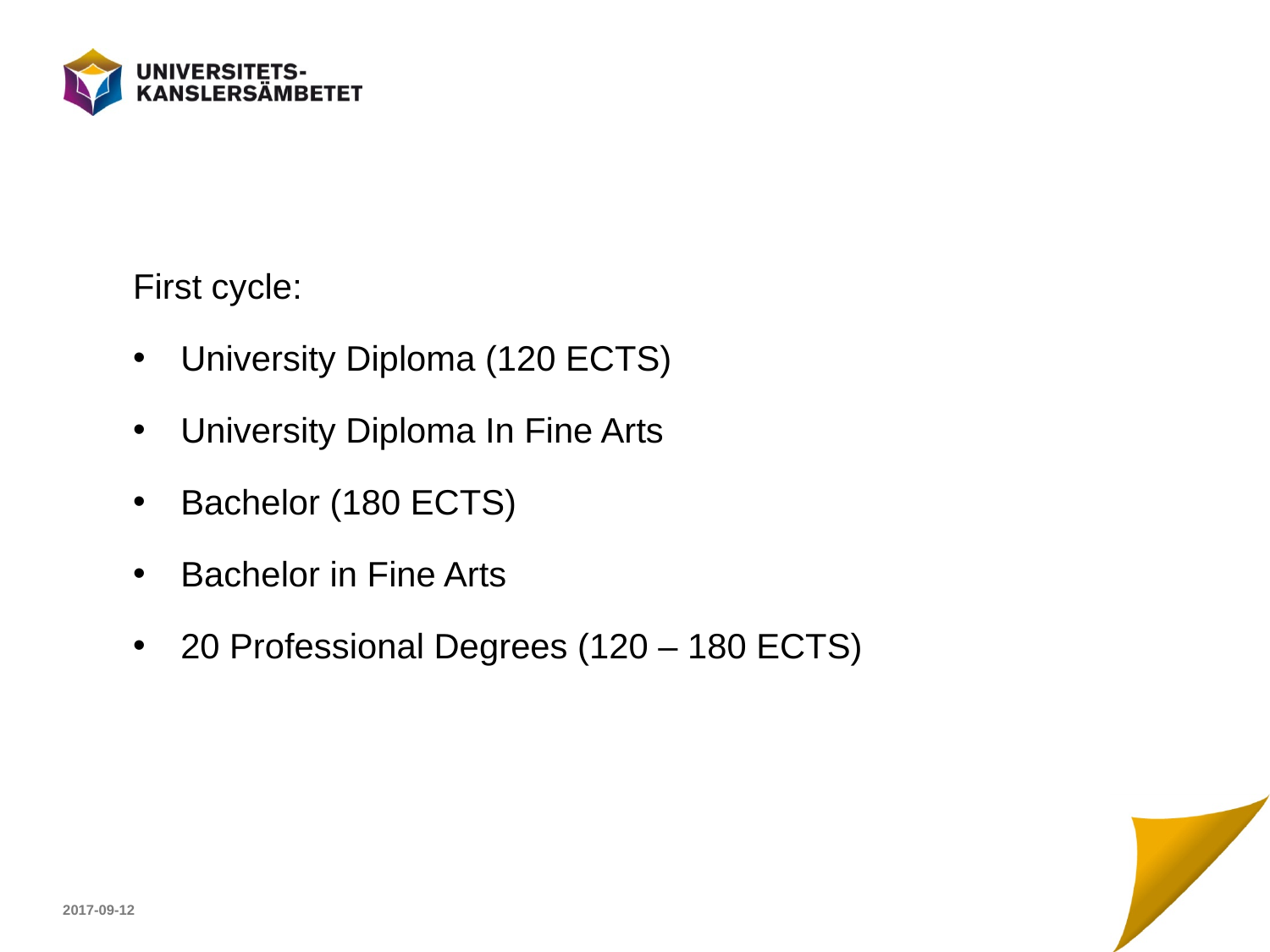

#
First cycle:
University Diploma (120 ECTS)
University Diploma In Fine Arts
Bachelor (180 ECTS)
Bachelor in Fine Arts
20 Professional Degrees (120 – 180 ECTS)

2017-09-12